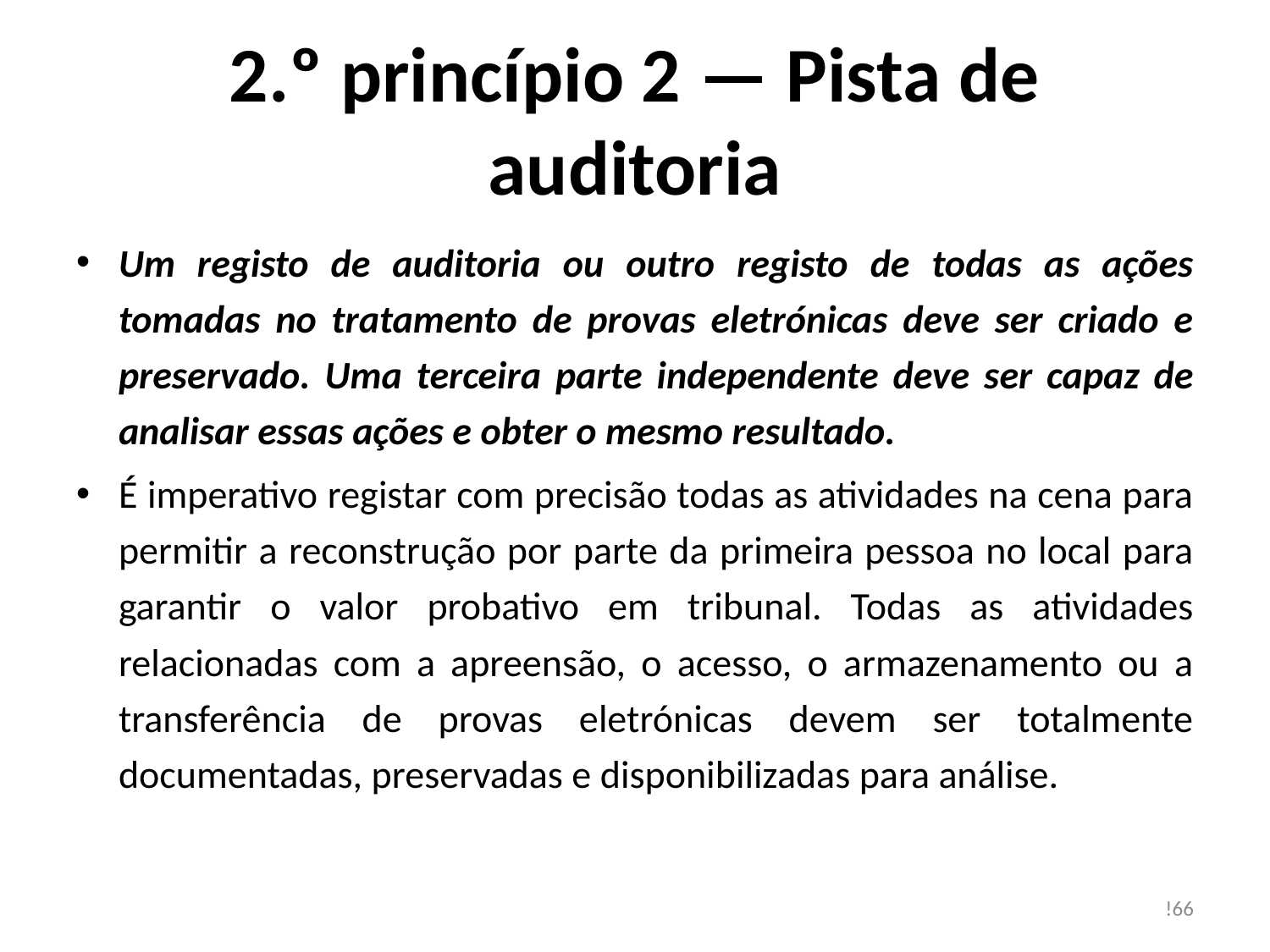

# 2.º princípio 2 — Pista de auditoria
Um registo de auditoria ou outro registo de todas as ações tomadas no tratamento de provas eletrónicas deve ser criado e preservado. Uma terceira parte independente deve ser capaz de analisar essas ações e obter o mesmo resultado.
É imperativo registar com precisão todas as atividades na cena para permitir a reconstrução por parte da primeira pessoa no local para garantir o valor probativo em tribunal. Todas as atividades relacionadas com a apreensão, o acesso, o armazenamento ou a transferência de provas eletrónicas devem ser totalmente documentadas, preservadas e disponibilizadas para análise.

!66